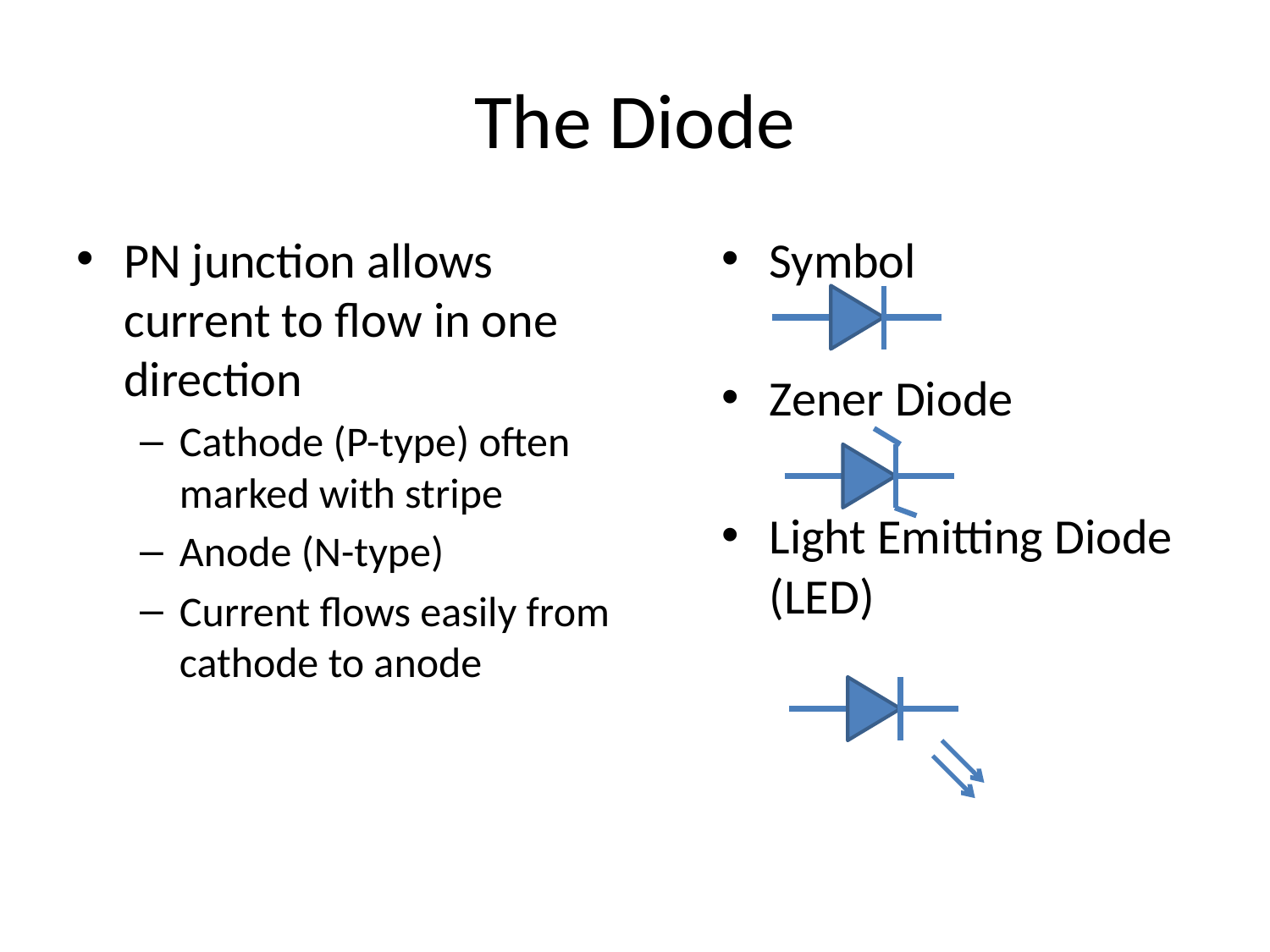

# The Diode
PN junction allows current to flow in one direction
Cathode (P-type) often marked with stripe
Anode (N-type)
Current flows easily from cathode to anode
Symbol

Zener Diode

Light Emitting Diode (LED)